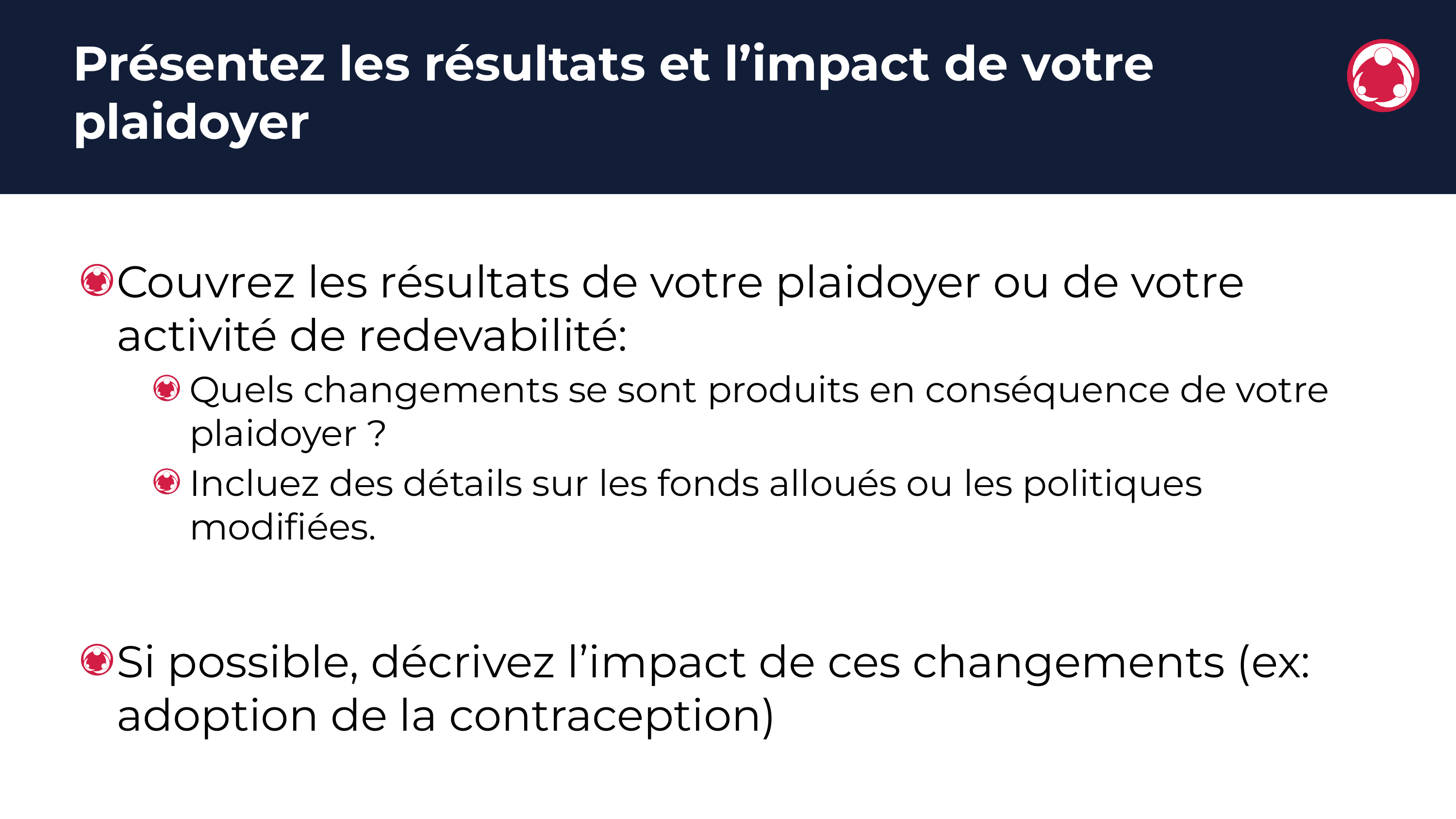

Présentez les résultats et l’impact de votre plaidoyer

Couvrez les résultats de votre plaidoyer ou de votre activité de redevabilité:
Quels changements se sont produits en conséquence de votre plaidoyer ?
Incluez des détails sur les fonds alloués ou les politiques modifiées.
Si possible, décrivez l’impact de ces changements (ex: adoption de la contraception)